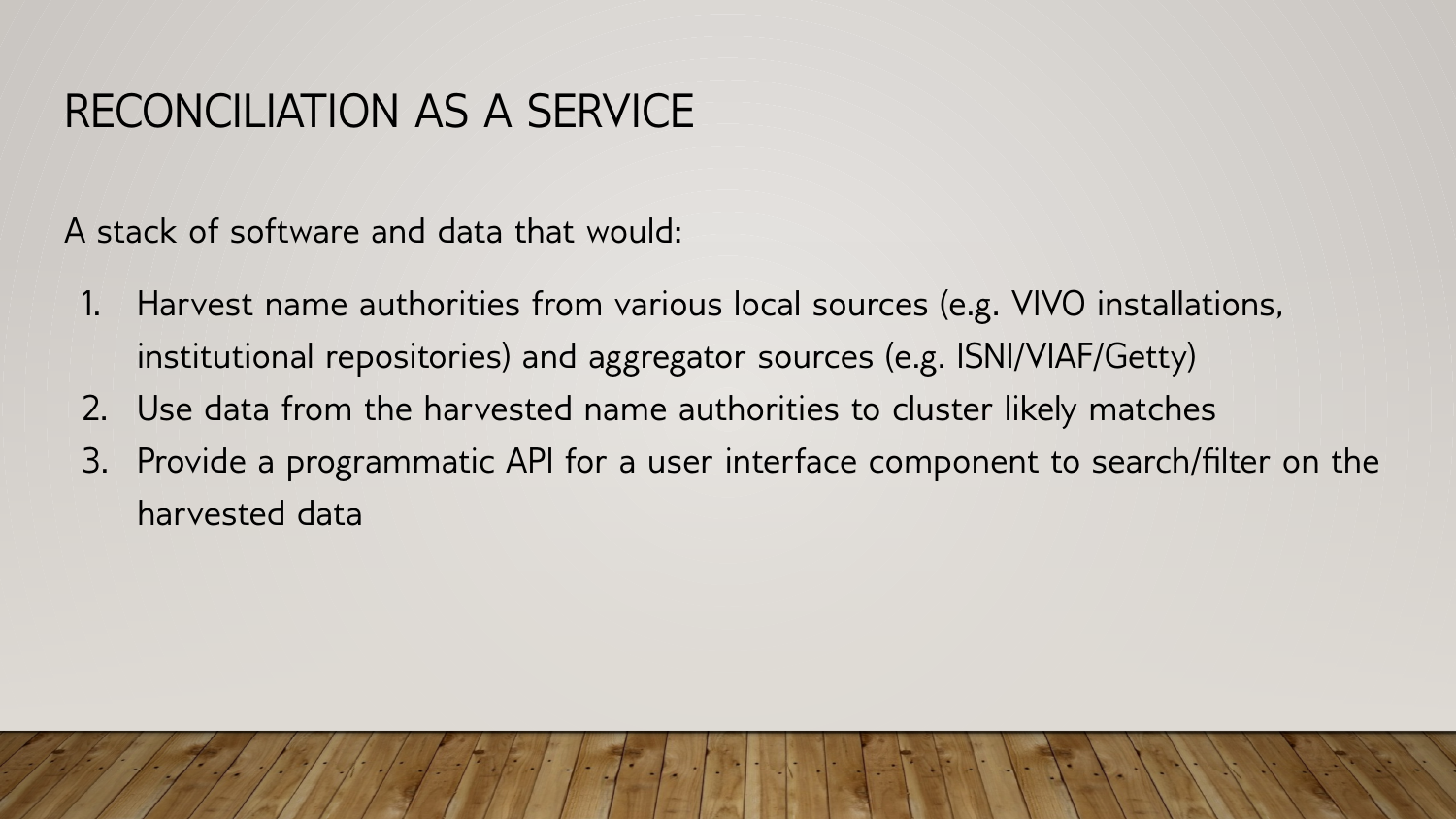

# Reconciliation as a service
A stack of software and data that would:
Harvest name authorities from various local sources (e.g. VIVO installations, institutional repositories) and aggregator sources (e.g. ISNI/VIAF/Getty)
Use data from the harvested name authorities to cluster likely matches
Provide a programmatic API for a user interface component to search/filter on the harvested data